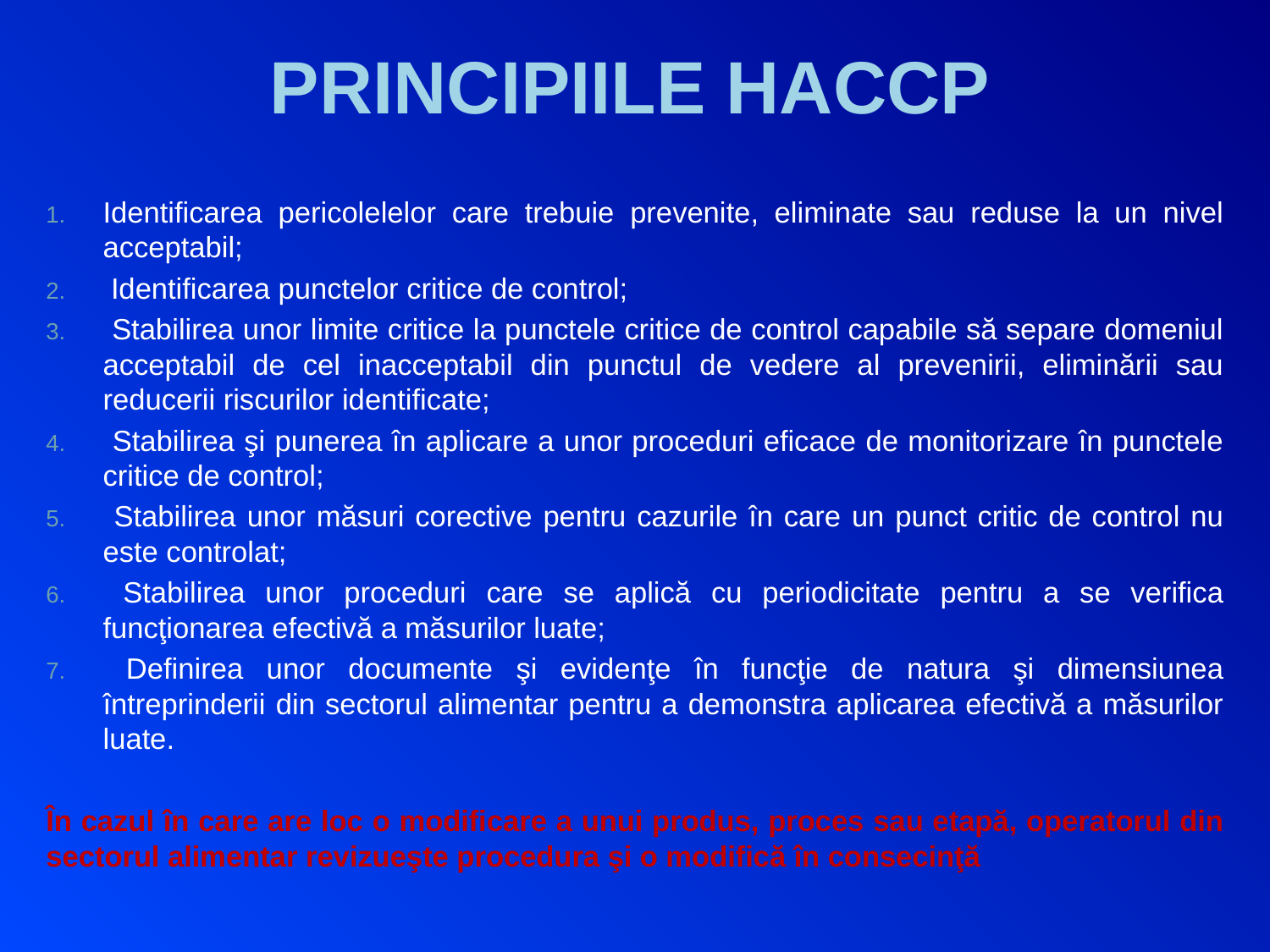

# PRINCIPIILE HACCP
Identificarea pericolelelor care trebuie prevenite, eliminate sau reduse la un nivel acceptabil;
 Identificarea punctelor critice de control;
 Stabilirea unor limite critice la punctele critice de control capabile să separe domeniul acceptabil de cel inacceptabil din punctul de vedere al prevenirii, eliminării sau reducerii riscurilor identificate;
 Stabilirea şi punerea în aplicare a unor proceduri eficace de monitorizare în punctele critice de control;
 Stabilirea unor măsuri corective pentru cazurile în care un punct critic de control nu este controlat;
 Stabilirea unor proceduri care se aplică cu periodicitate pentru a se verifica funcţionarea efectivă a măsurilor luate;
 Definirea unor documente şi evidenţe în funcţie de natura şi dimensiunea întreprinderii din sectorul alimentar pentru a demonstra aplicarea efectivă a măsurilor luate.

În cazul în care are loc o modificare a unui produs, proces sau etapă, operatorul din sectorul alimentar revizueşte procedura şi o modifică în consecinţă